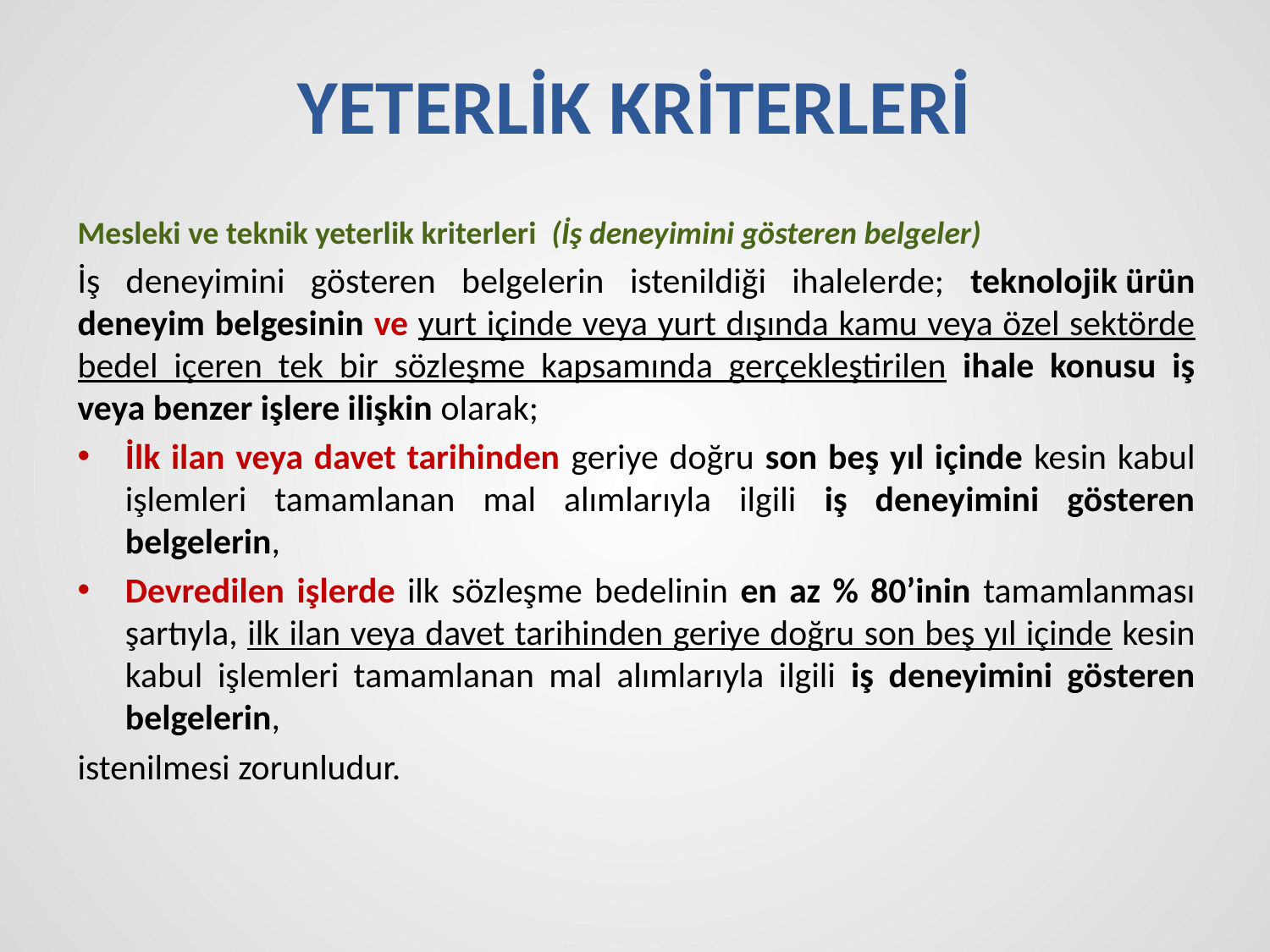

# YETERLİK KRİTERLERİ
Mesleki ve teknik yeterlik kriterleri  (İş deneyimini gösteren belgeler)
İş deneyimini gösteren belgelerin istenildiği ihalelerde; teknolojik ürün deneyim belgesinin ve yurt içinde veya yurt dışında kamu veya özel sektörde bedel içeren tek bir sözleşme kapsamında gerçekleştirilen ihale konusu iş veya benzer işlere ilişkin olarak;
İlk ilan veya davet tarihinden geriye doğru son beş yıl içinde kesin kabul işlemleri tamamlanan mal alımlarıyla ilgili iş deneyimini gösteren belgelerin,
Devredilen işlerde ilk sözleşme bedelinin en az % 80’inin tamamlanması şartıyla, ilk ilan veya davet tarihinden geriye doğru son beş yıl içinde kesin kabul işlemleri tamamlanan mal alımlarıyla ilgili iş deneyimini gösteren belgelerin,
istenilmesi zorunludur.